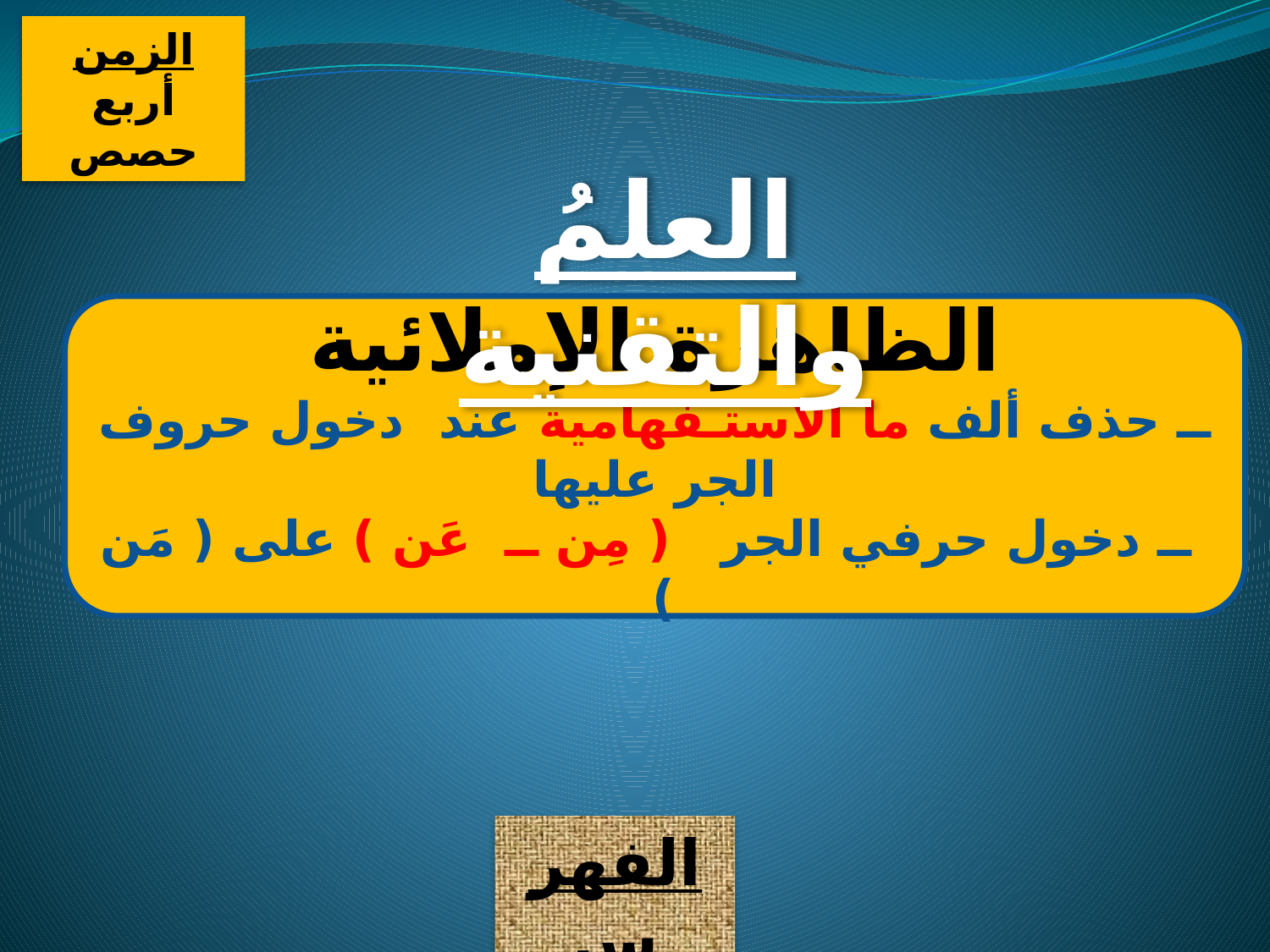

الزمن
أربع حصص
العلمُ والتقنية
الظاهرة الإملائية
ــ حذف ألف ما الاستـفهامية عند  دخول حروف الجر عليها
 ــ دخول حرفي الجر   ( مِن ــ  عَن ) على ( مَن )
الفهرس